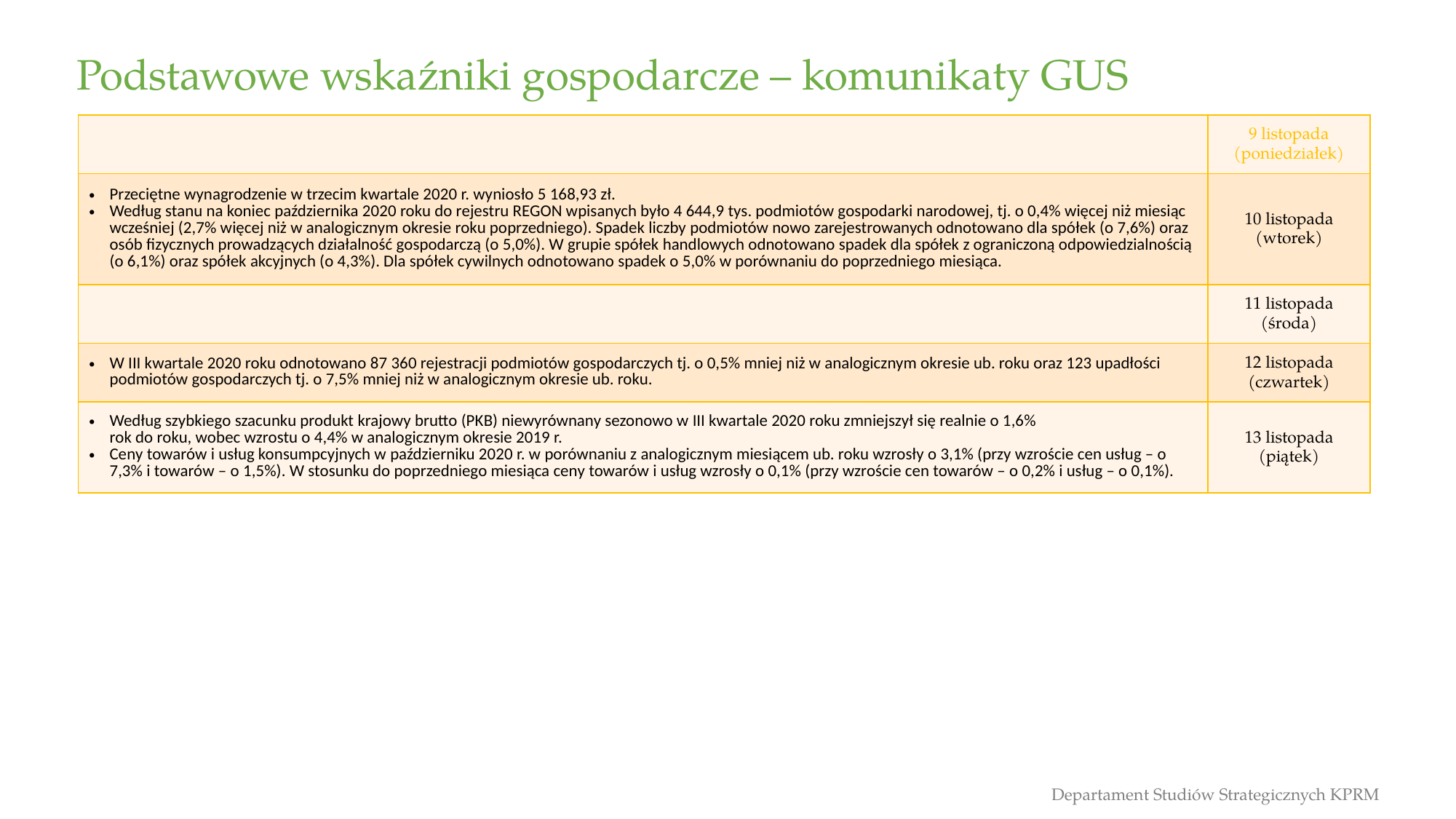

|  | 9 listopada (poniedziałek) |
| --- | --- |
| Przeciętne wynagrodzenie w trzecim kwartale 2020 r. wyniosło 5 168,93 zł. Według stanu na koniec października 2020 roku do rejestru REGON wpisanych było 4 644,9 tys. podmiotów gospodarki narodowej, tj. o 0,4% więcej niż miesiąc wcześniej (2,7% więcej niż w analogicznym okresie roku poprzedniego). Spadek liczby podmiotów nowo zarejestrowanych odnotowano dla spółek (o 7,6%) oraz osób fizycznych prowadzących działalność gospodarczą (o 5,0%). W grupie spółek handlowych odnotowano spadek dla spółek z ograniczoną odpowiedzialnością (o 6,1%) oraz spółek akcyjnych (o 4,3%). Dla spółek cywilnych odnotowano spadek o 5,0% w porównaniu do poprzedniego miesiąca. | 10 listopada (wtorek) |
|  | 11 listopada (środa) |
| W III kwartale 2020 roku odnotowano 87 360 rejestracji podmiotów gospodarczych tj. o 0,5% mniej niż w analogicznym okresie ub. roku oraz 123 upadłości podmiotów gospodarczych tj. o 7,5% mniej niż w analogicznym okresie ub. roku. | 12 listopada (czwartek) |
| Według szybkiego szacunku produkt krajowy brutto (PKB) niewyrównany sezonowo w III kwartale 2020 roku zmniejszył się realnie o 1,6% rok do roku, wobec wzrostu o 4,4% w analogicznym okresie 2019 r. Ceny towarów i usług konsumpcyjnych w październiku 2020 r. w porównaniu z analogicznym miesiącem ub. roku wzrosły o 3,1% (przy wzroście cen usług – o 7,3% i towarów – o 1,5%). W stosunku do poprzedniego miesiąca ceny towarów i usług wzrosły o 0,1% (przy wzroście cen towarów – o 0,2% i usług – o 0,1%). | 13 listopada (piątek) |